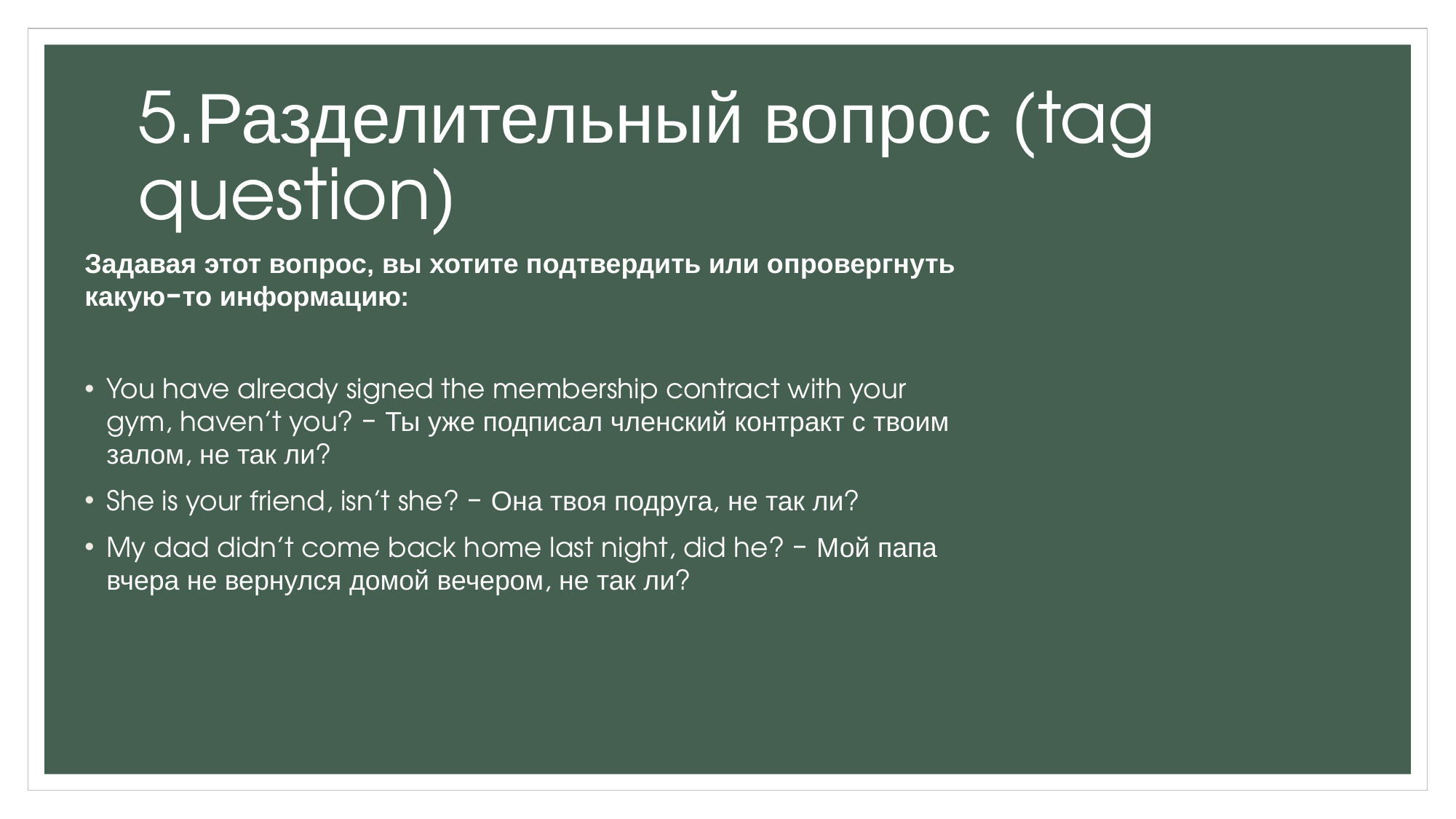

# 5.Разделительный вопрос (tag question)
Задавая этот вопрос, вы хотите подтвердить или опровергнуть какую‒то информацию:

You have already signed the membership contract with your gym, haven’t you? ‒ Ты уже подписал членский контракт с твоим залом, не так ли?
She is your friend, isn’t she? ‒ Она твоя подруга, не так ли?
My dad didn’t come back home last night, did he? ‒ Мой папа вчера не вернулся домой вечером, не так ли?